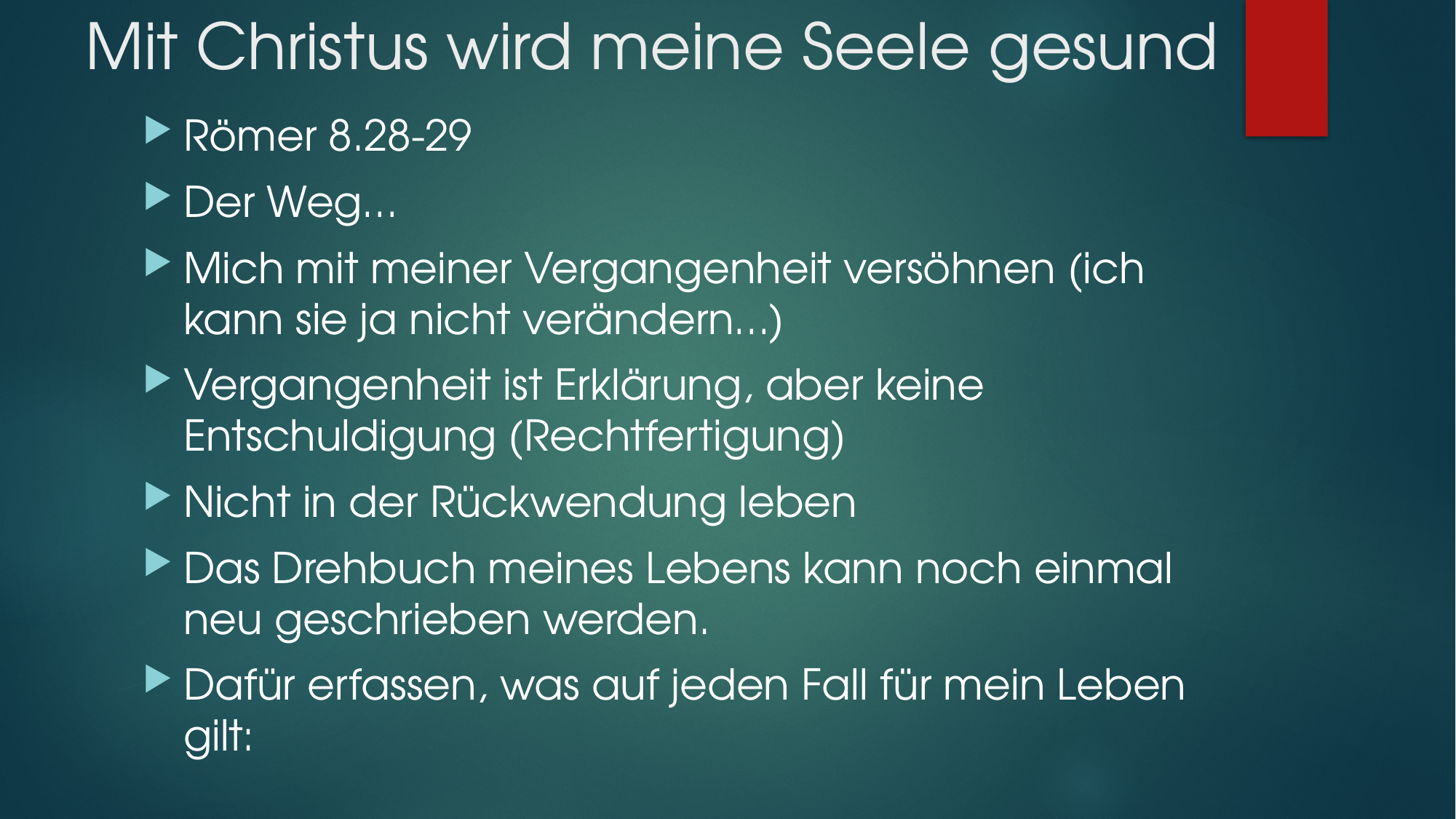

# Mit Christus wird meine Seele gesund
Römer 8.28-29
Der Weg…
Mich mit meiner Vergangenheit versöhnen (ich kann sie ja nicht verändern…)
Vergangenheit ist Erklärung, aber keine Entschuldigung (Rechtfertigung)
Nicht in der Rückwendung leben
Das Drehbuch meines Lebens kann noch einmal neu geschrieben werden.
Dafür erfassen, was auf jeden Fall für mein Leben gilt: